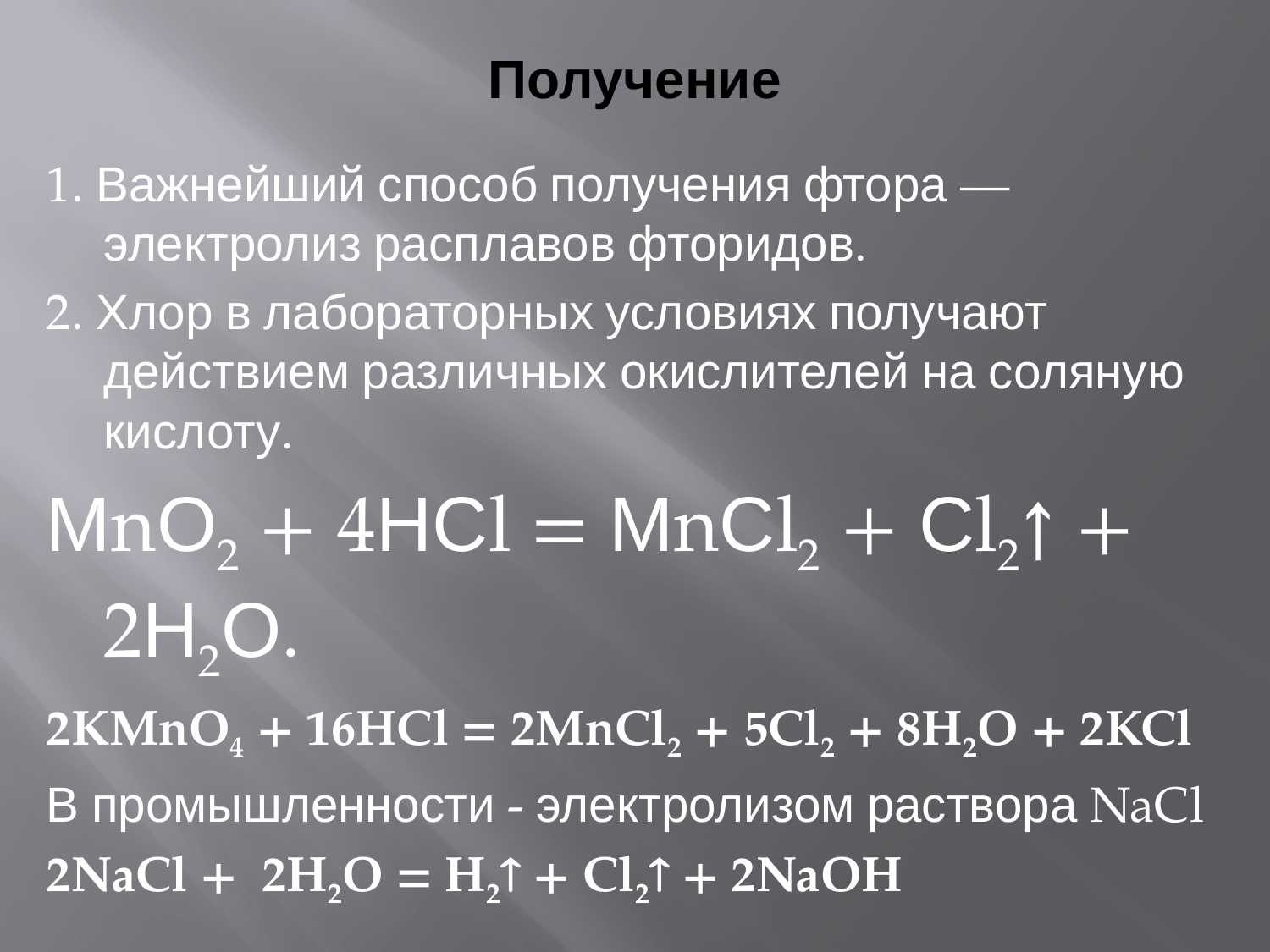

# Получение
1. Важнейший способ получения фтора — электролиз расплавов фторидов.
2. Хлор в лабораторных условиях получают действием различных окислителей на соляную кислоту.
МnО2 + 4НСl = МnСl2 + Сl2↑ + 2Н2О.
2KMnO4 + 16HCl = 2MnCl2 + 5Cl2 + 8H2O + 2KCl
В промышленности - электролизом раствора NaCl
2NaCl +  2H2O = H2↑ + Cl2↑ + 2NaOH